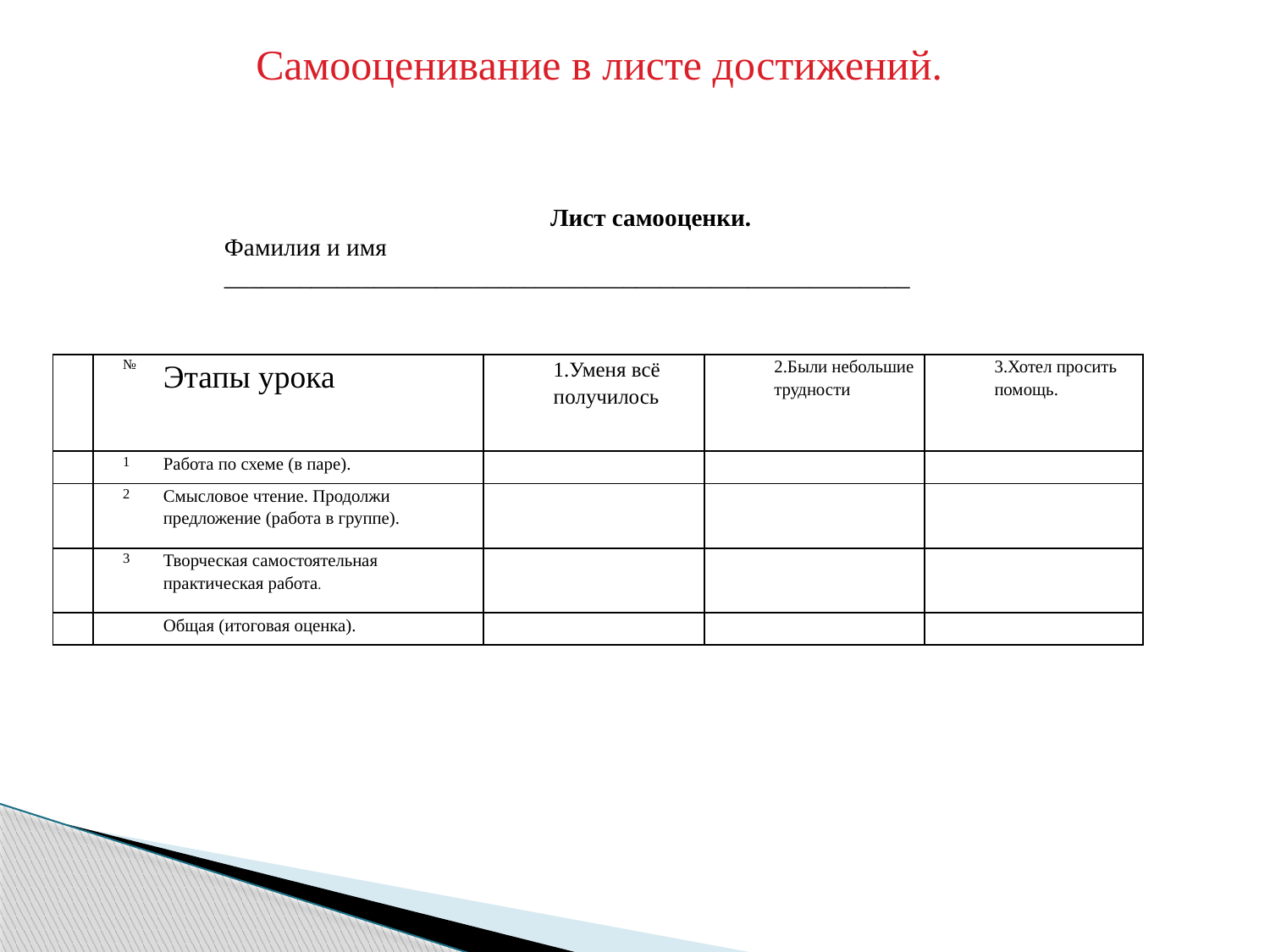

Самооценивание в листе достижений.
Лист самооценки.
Фамилия и имя _______________________________________________________
| № | Этапы урока | 1.Уменя всё получилось | 2.Были небольшие трудности | 3.Хотел просить помощь. |
| --- | --- | --- | --- | --- |
| 1 | Работа по схеме (в паре). |  |  |  |
| 2 | Смысловое чтение. Продолжи предложение (работа в группе). |  |  |  |
| 3 | Творческая самостоятельная практическая работа. |  |  |  |
|  | Общая (итоговая оценка). |  |  |  |